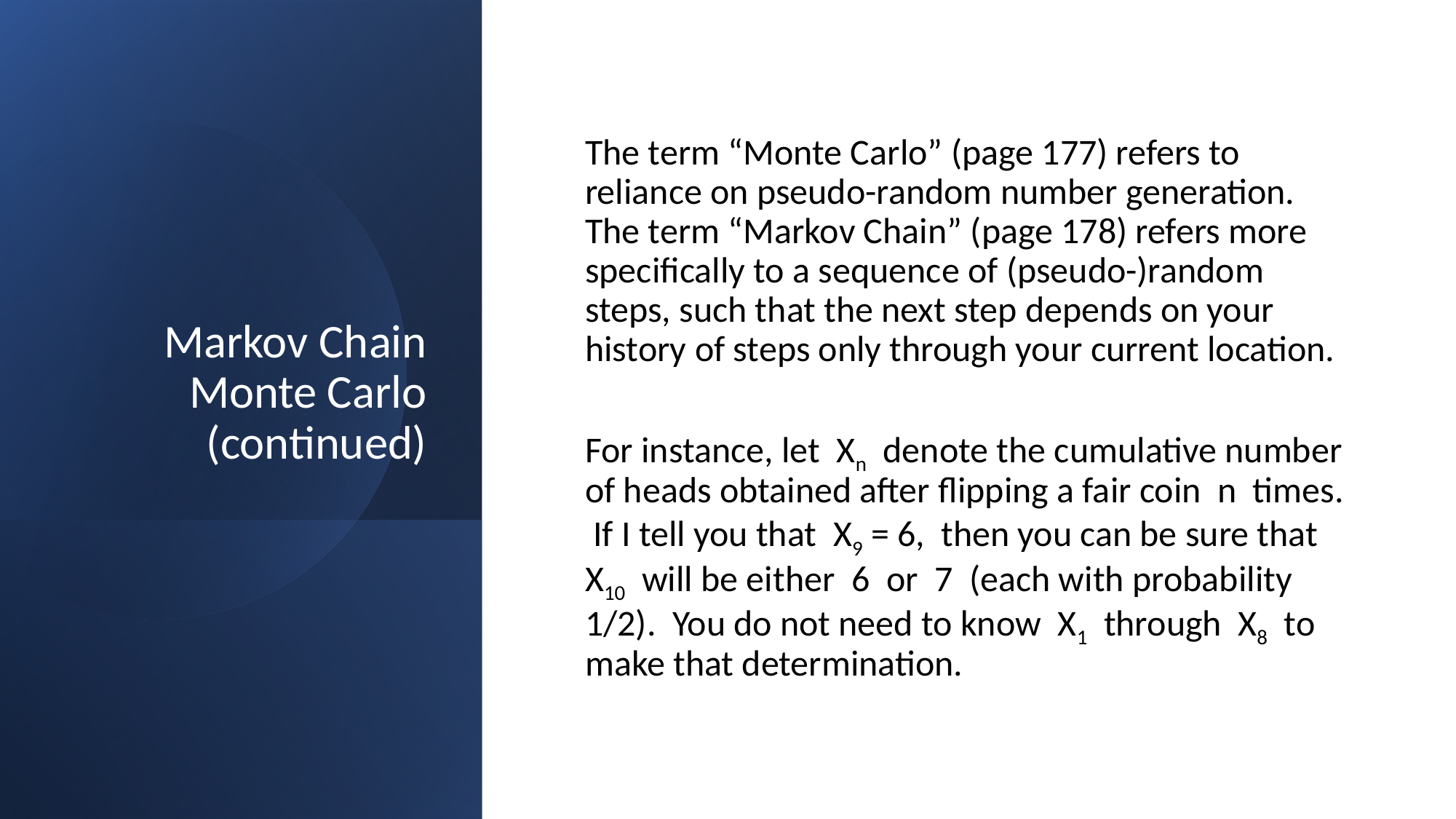

# Markov Chain Monte Carlo (continued)
The term “Monte Carlo” (page 177) refers to reliance on pseudo-random number generation.  The term “Markov Chain” (page 178) refers more specifically to a sequence of (pseudo-)random steps, such that the next step depends on your history of steps only through your current location.

For instance, let  Xn  denote the cumulative number of heads obtained after flipping a fair coin  n  times.  If I tell you that  X9 = 6,  then you can be sure that  X10  will be either  6  or  7  (each with probability  1/2).  You do not need to know  X1  through  X8  to make that determination.